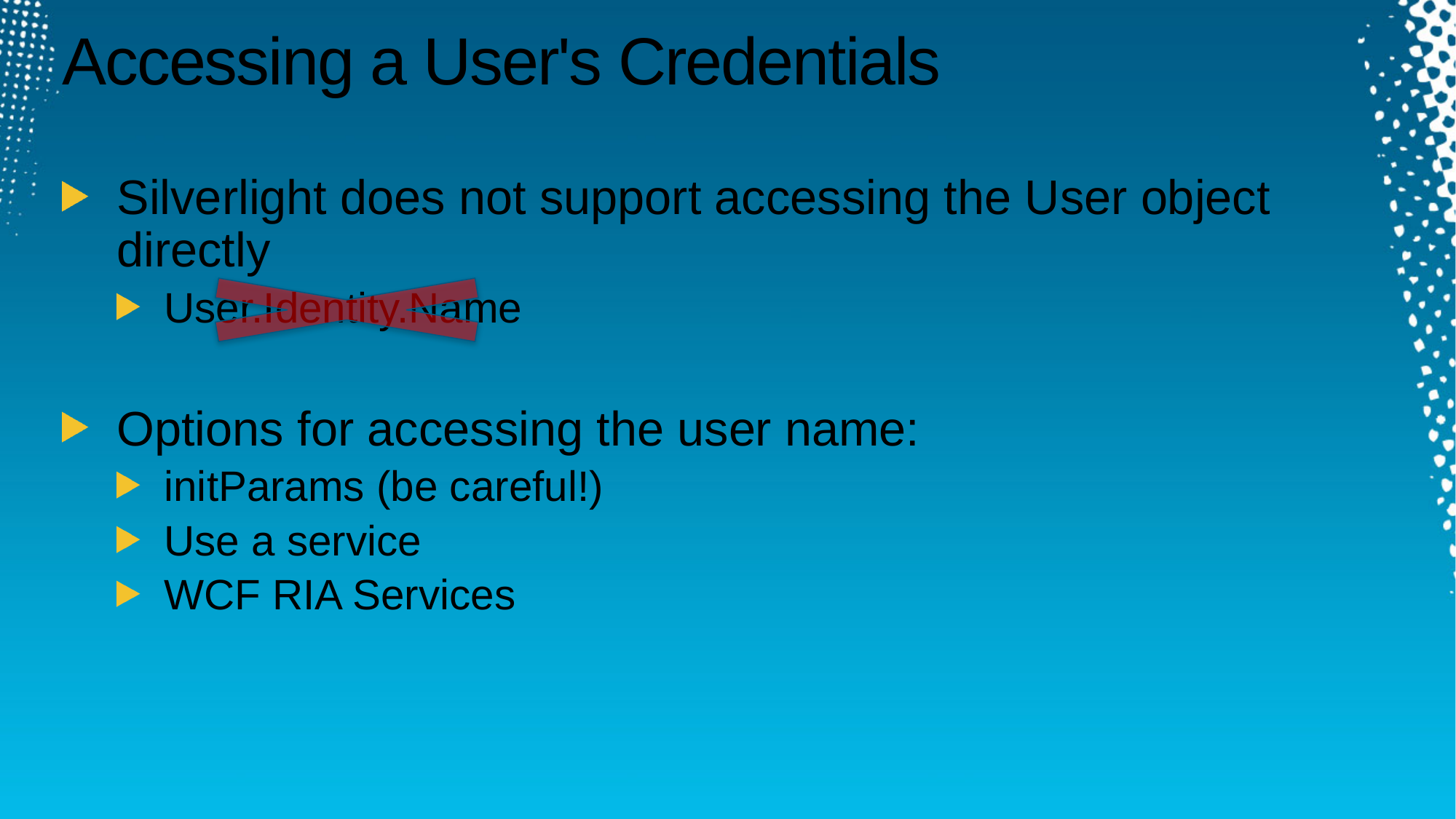

# Accessing a User's Credentials
Silverlight does not support accessing the User object directly
User.Identity.Name

Options for accessing the user name:
initParams (be careful!)
Use a service
WCF RIA Services